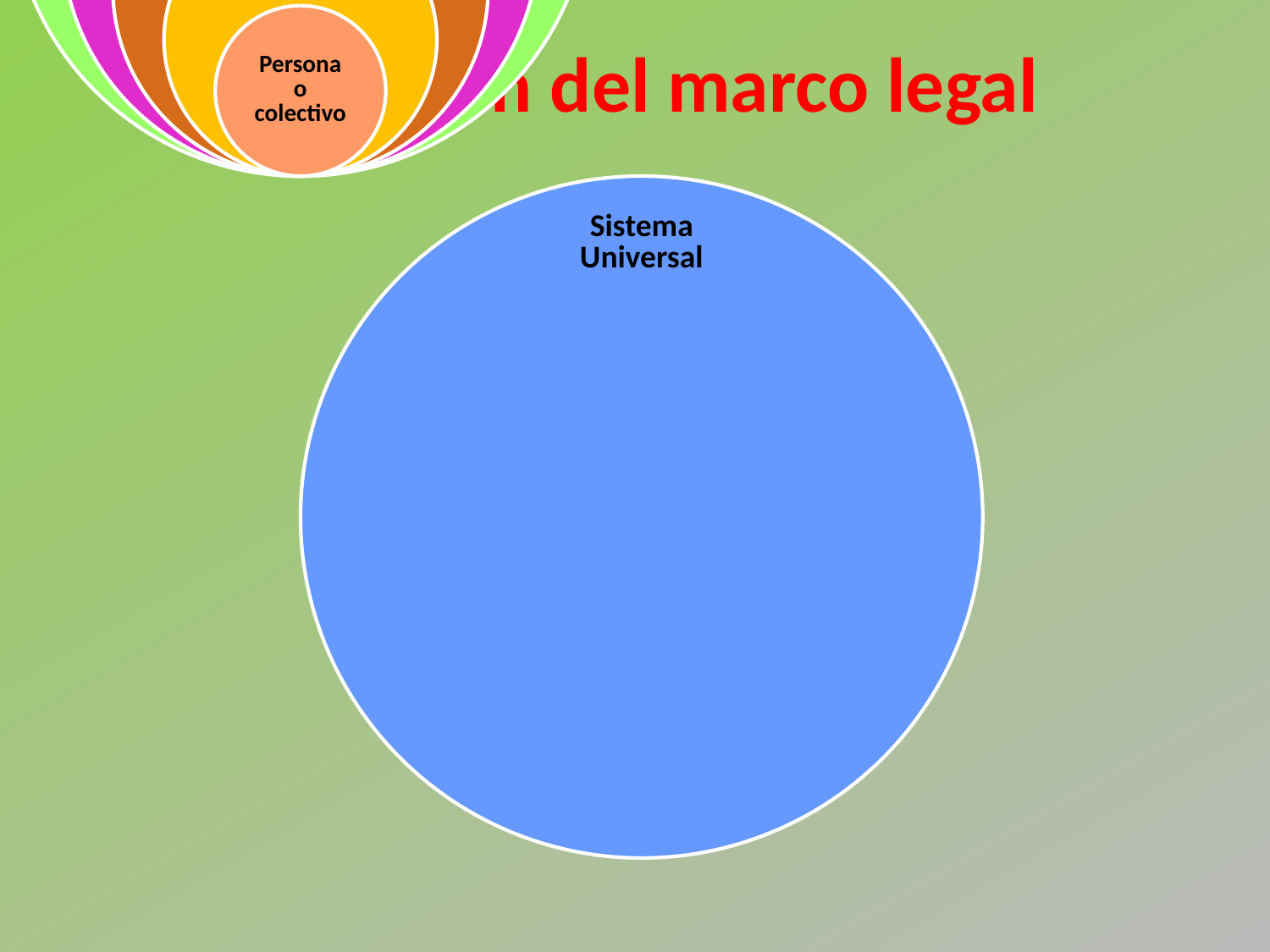

# Resumen del marco legal
Sistema Universal
Persona o colectivo